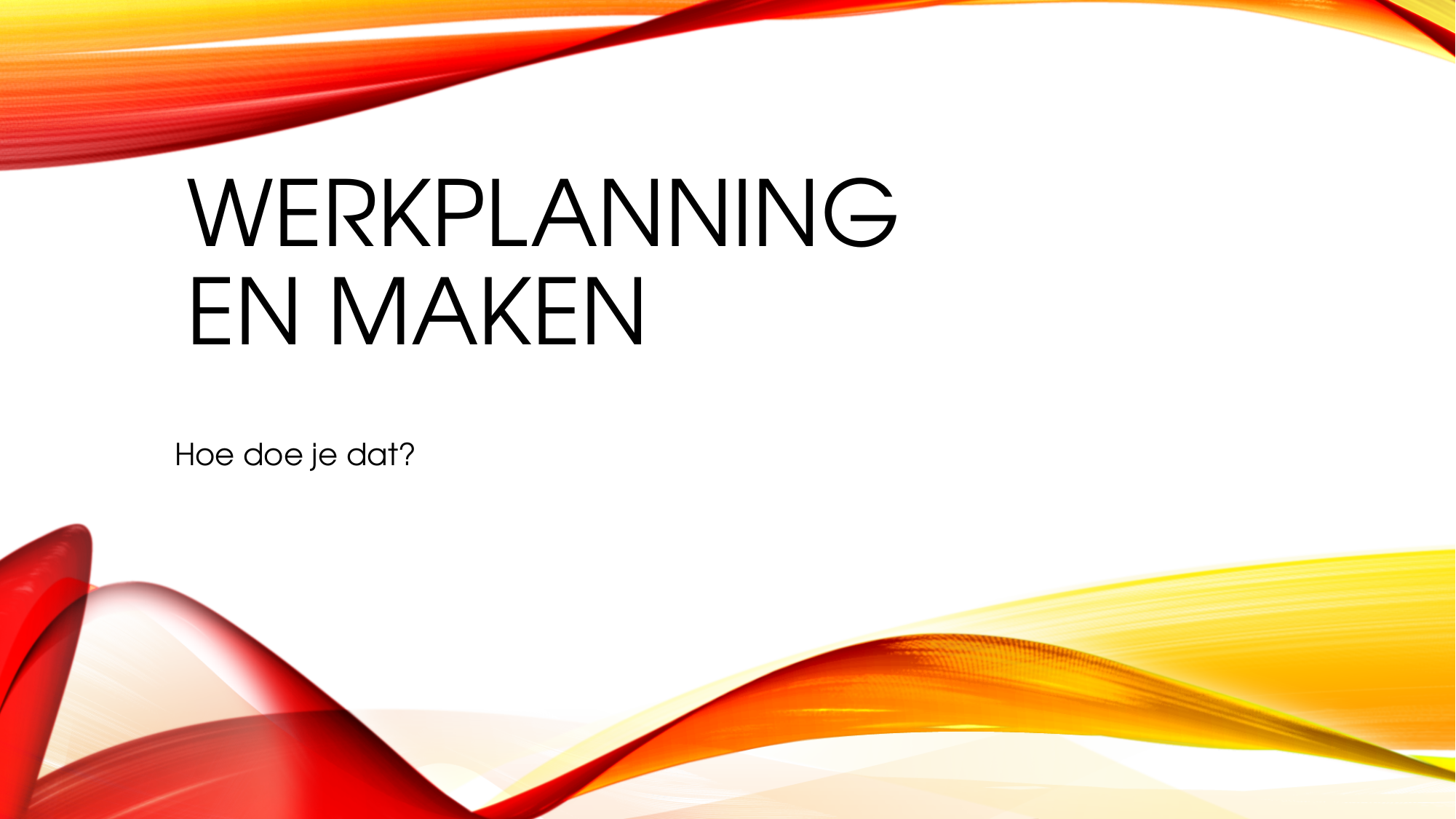

# Werkplanningen maken
Hoe doe je dat?